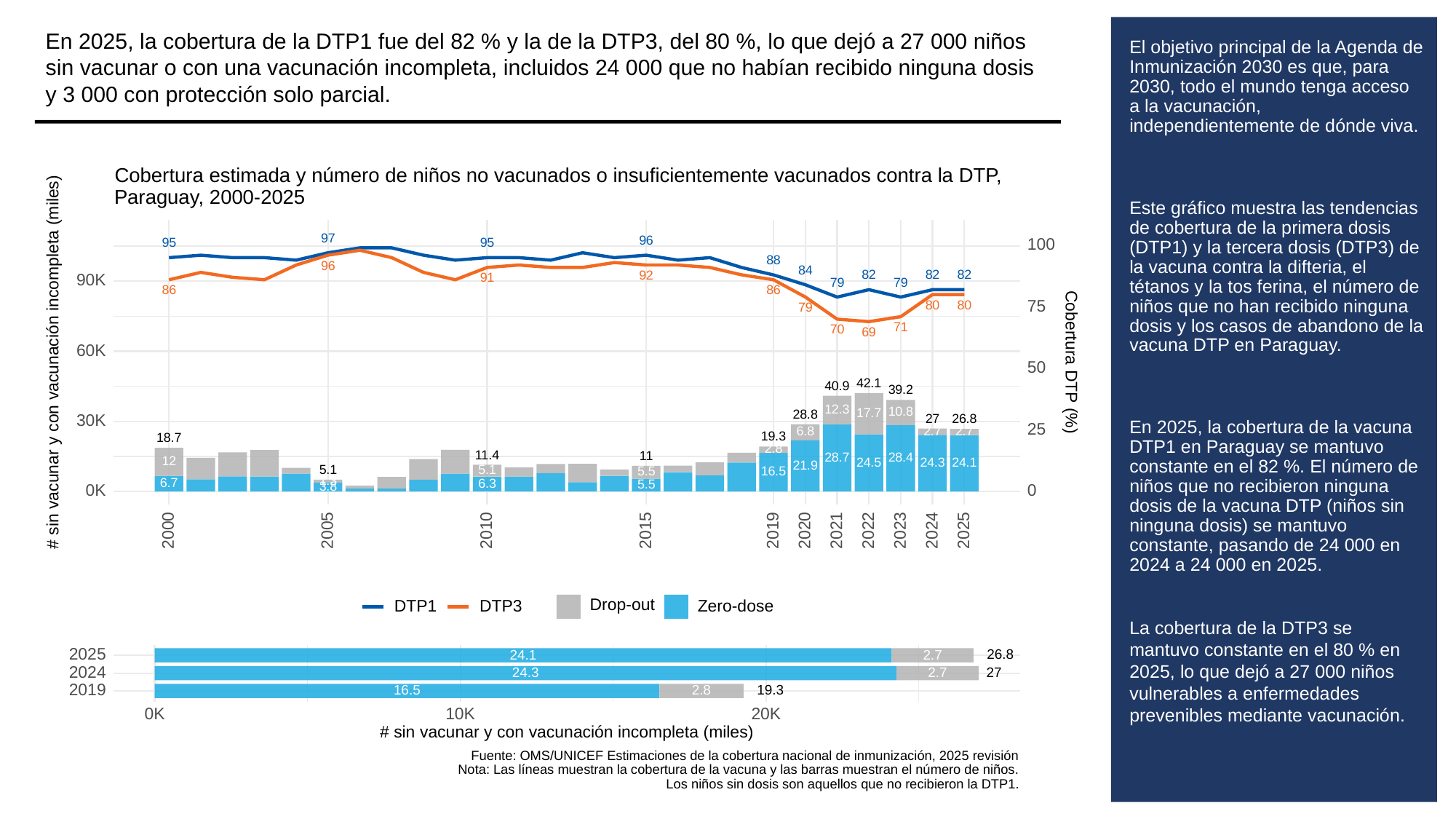

En 2025, la cobertura de la DTP1 fue del 82 % y la de la DTP3, del 80 %, lo que dejó a 27 000 niños sin vacunar o con una vacunación incompleta, incluidos 24 000 que no habían recibido ninguna dosis y 3 000 con protección solo parcial.
# El objetivo principal de la Agenda de Inmunización 2030 es que, para 2030, todo el mundo tenga acceso a la vacunación, independientemente de dónde viva.

Este gráfico muestra las tendencias de cobertura de la primera dosis (DTP1) y la tercera dosis (DTP3) de la vacuna contra la difteria, el tétanos y la tos ferina, el número de niños que no han recibido ninguna dosis y los casos de abandono de la vacuna DTP en Paraguay.

En 2025, la cobertura de la vacuna DTP1 en Paraguay se mantuvo constante en el 82 %. El número de niños que no recibieron ninguna dosis de la vacuna DTP (niños sin ninguna dosis) se mantuvo constante, pasando de 24 000 en 2024 a 24 000 en 2025.

La cobertura de la DTP3 se mantuvo constante en el 80 % en 2025, lo que dejó a 27 000 niños vulnerables a enfermedades prevenibles mediante vacunación.

Cobertura estimada y número de niños no vacunados o insuficientemente vacunados contra la DTP,
Paraguay, 2000-2025

97
96
95
95
100

88
96
84
82
82
82
92
91
90K
79
79

86
86
75
80
80
79

71
70
69
60K

# sin vacunar y con vacunación incompleta (miles)
Cobertura DTP (%)
50
42.1
40.9
39.2

12.3
10.8
17.7
28.8
27
26.8
30K

25

2.7
2.7
6.8

19.3
18.7

2.8

11.4
11

28.7
28.4

12

24.5
24.3
24.1

21.9

5.1

5.1
16.5

5.5

1.3

6.7

6.3

5.5
3.8

0K
0

2023
2000
2005
2010
2015
2019
2020
2021
2022
2024
2025

Drop-out
DTP3
Zero-dose
DTP1

2025
26.8
24.1
2.7

2024
24.3
2.7
27

2019
19.3
16.5
2.8

0K
10K
20K
# sin vacunar y con vacunación incompleta (miles)
Fuente: OMS/UNICEF Estimaciones de la cobertura nacional de inmunización, 2025 revisión
Nota: Las líneas muestran la cobertura de la vacuna y las barras muestran el número de niños.
Los niños sin dosis son aquellos que no recibieron la DTP1.